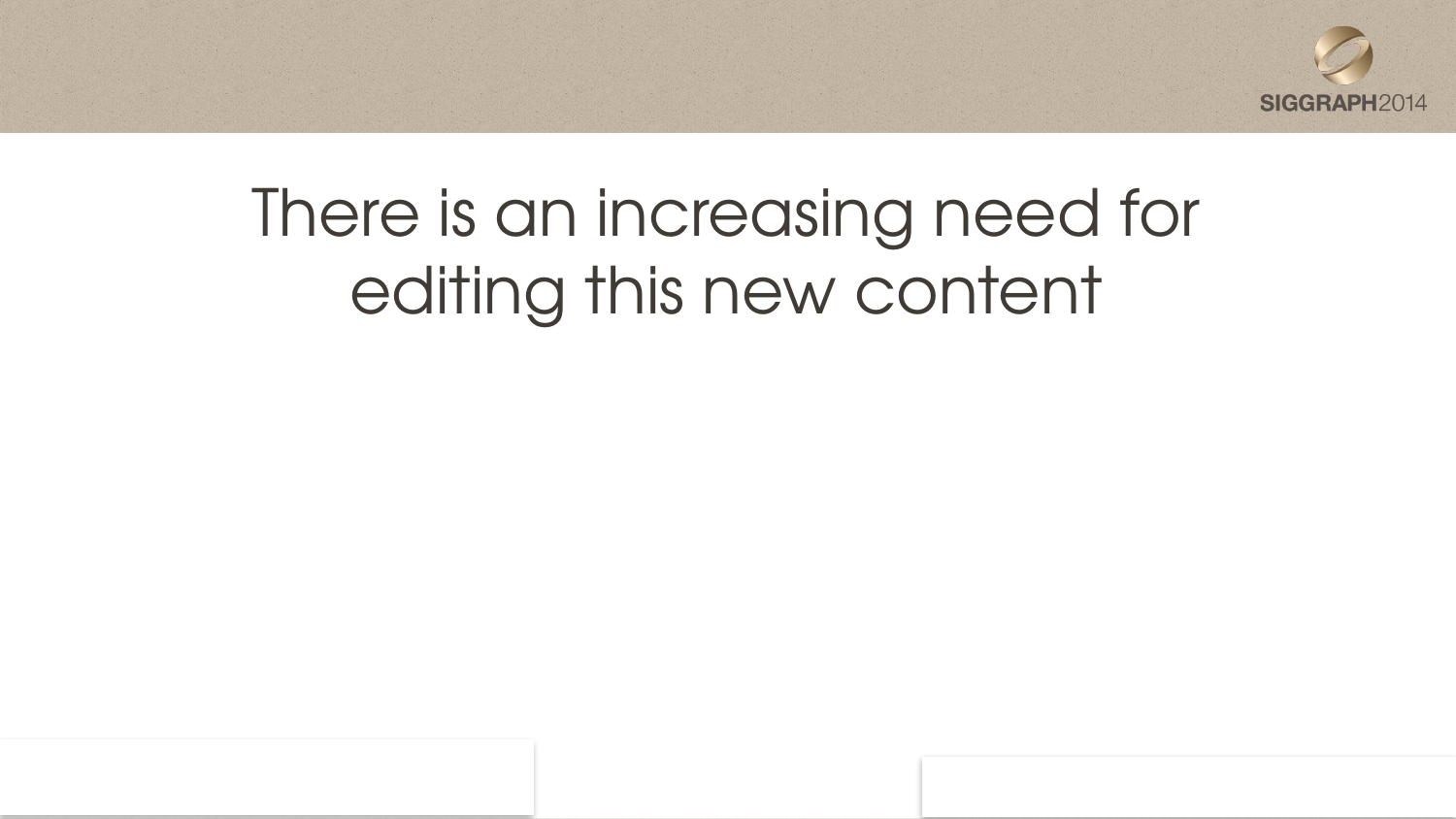

There is an increasing need for editing this new content